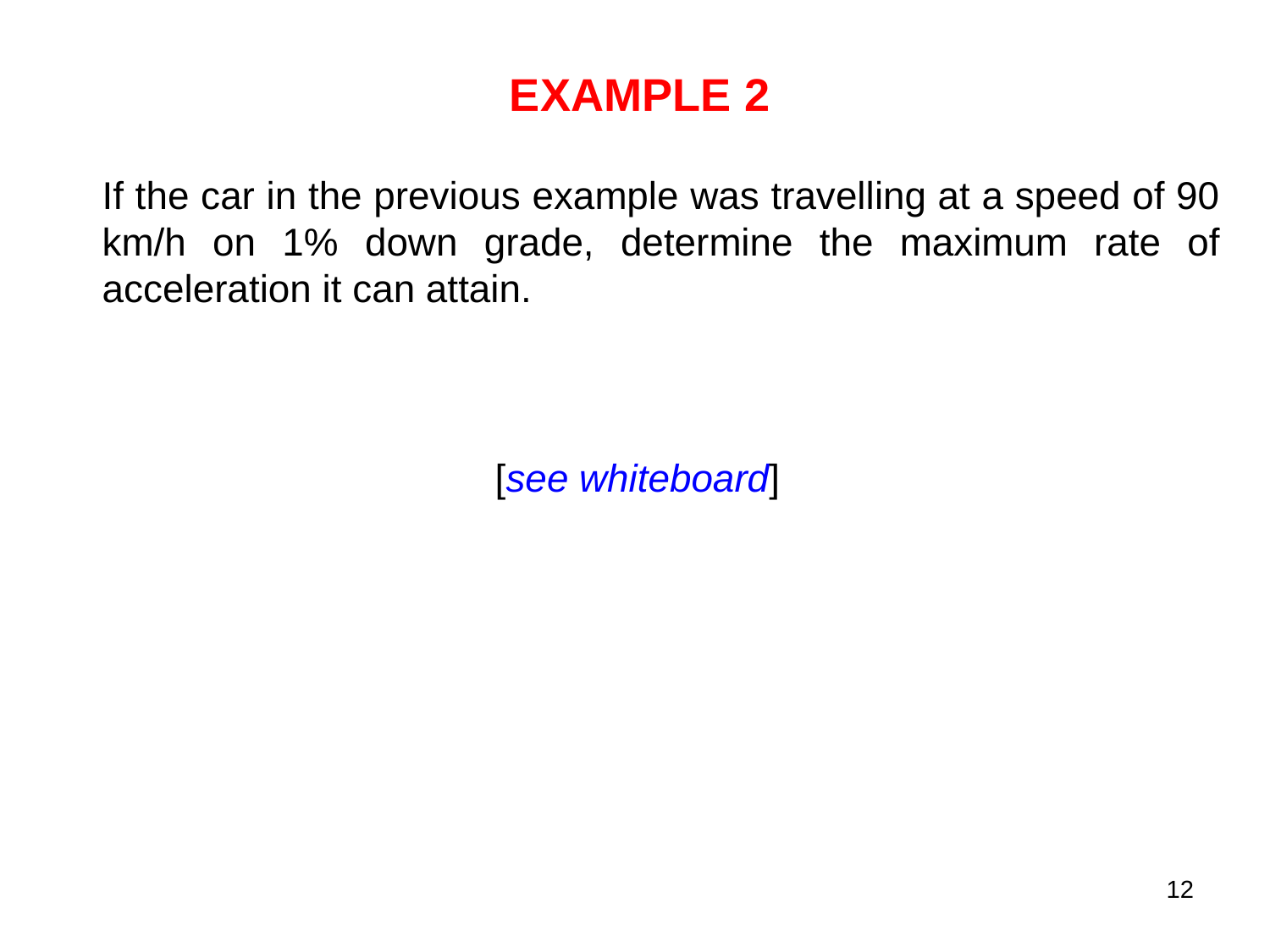

EXAMPLE 2
	If the car in the previous example was travelling at a speed of 90 km/h on 1% down grade, determine the maximum rate of acceleration it can attain.

[see whiteboard]

12